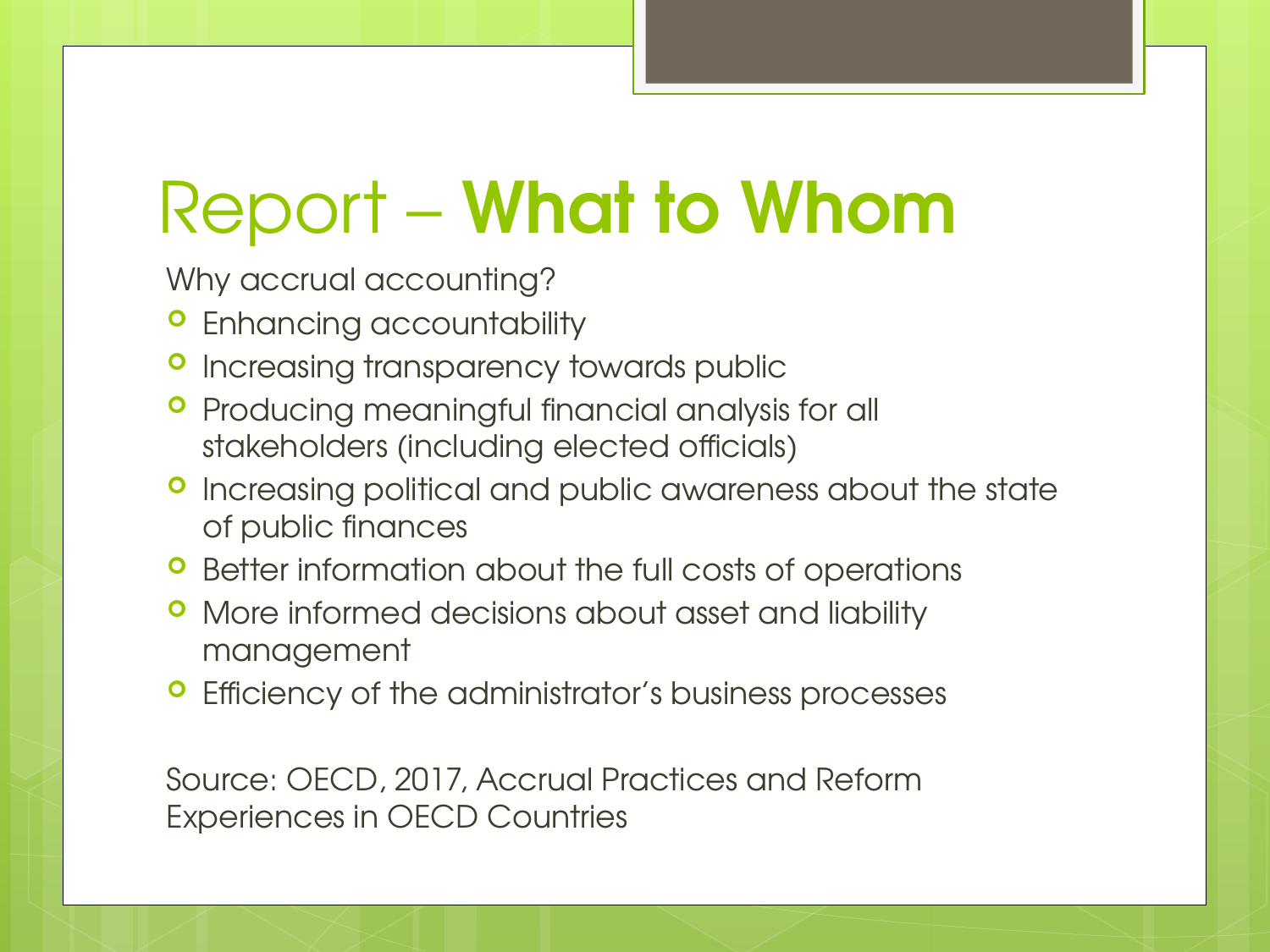

# Report – What to Whom
Why accrual accounting?
Enhancing accountability
Increasing transparency towards public
Producing meaningful financial analysis for all stakeholders (including elected officials)
Increasing political and public awareness about the state of public finances
Better information about the full costs of operations
More informed decisions about asset and liability management
Efficiency of the administrator’s business processes

Source: OECD, 2017, Accrual Practices and Reform Experiences in OECD Countries